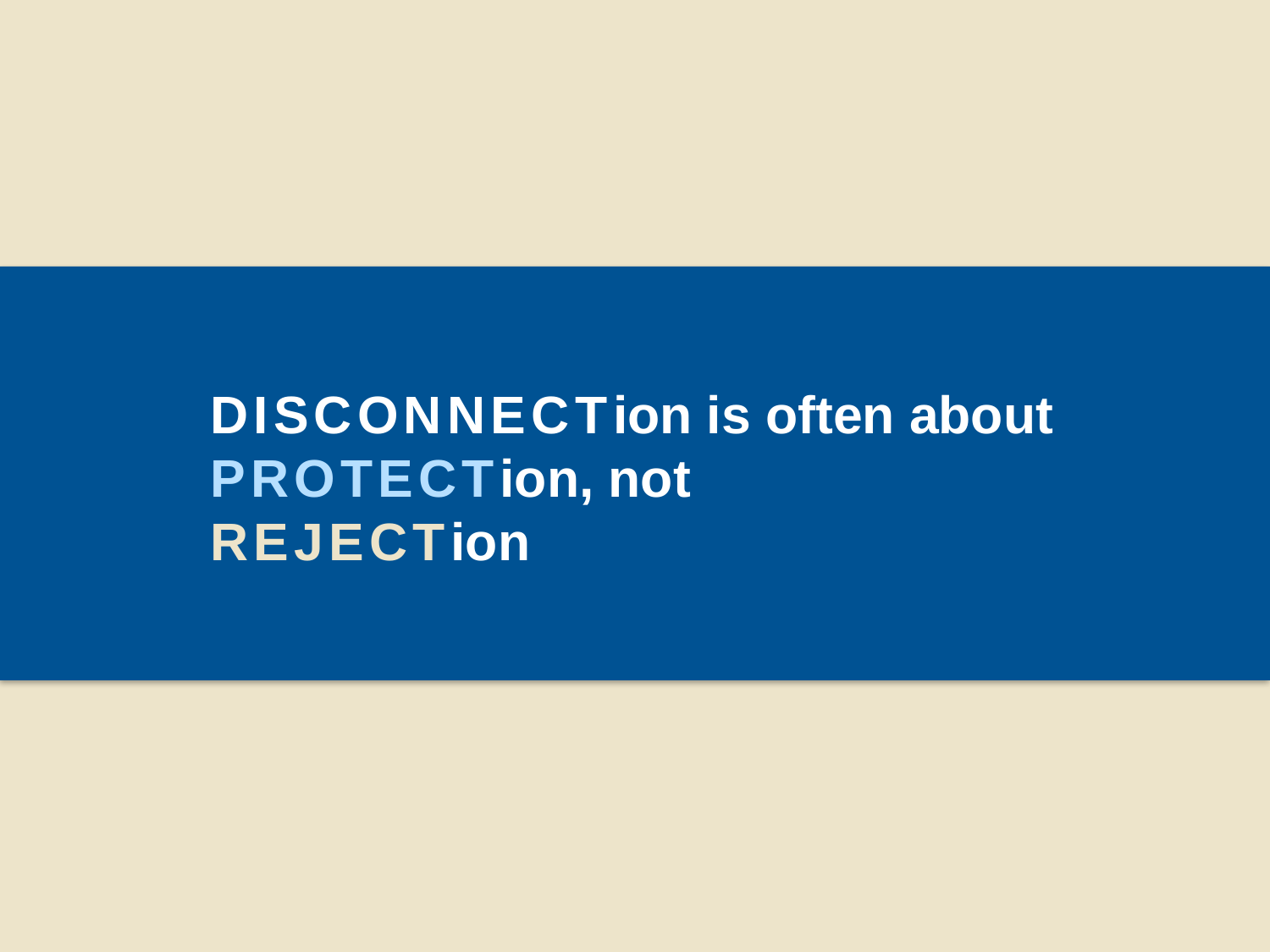

DISCONNECTion is often about PROTECTion, not
REJECTion